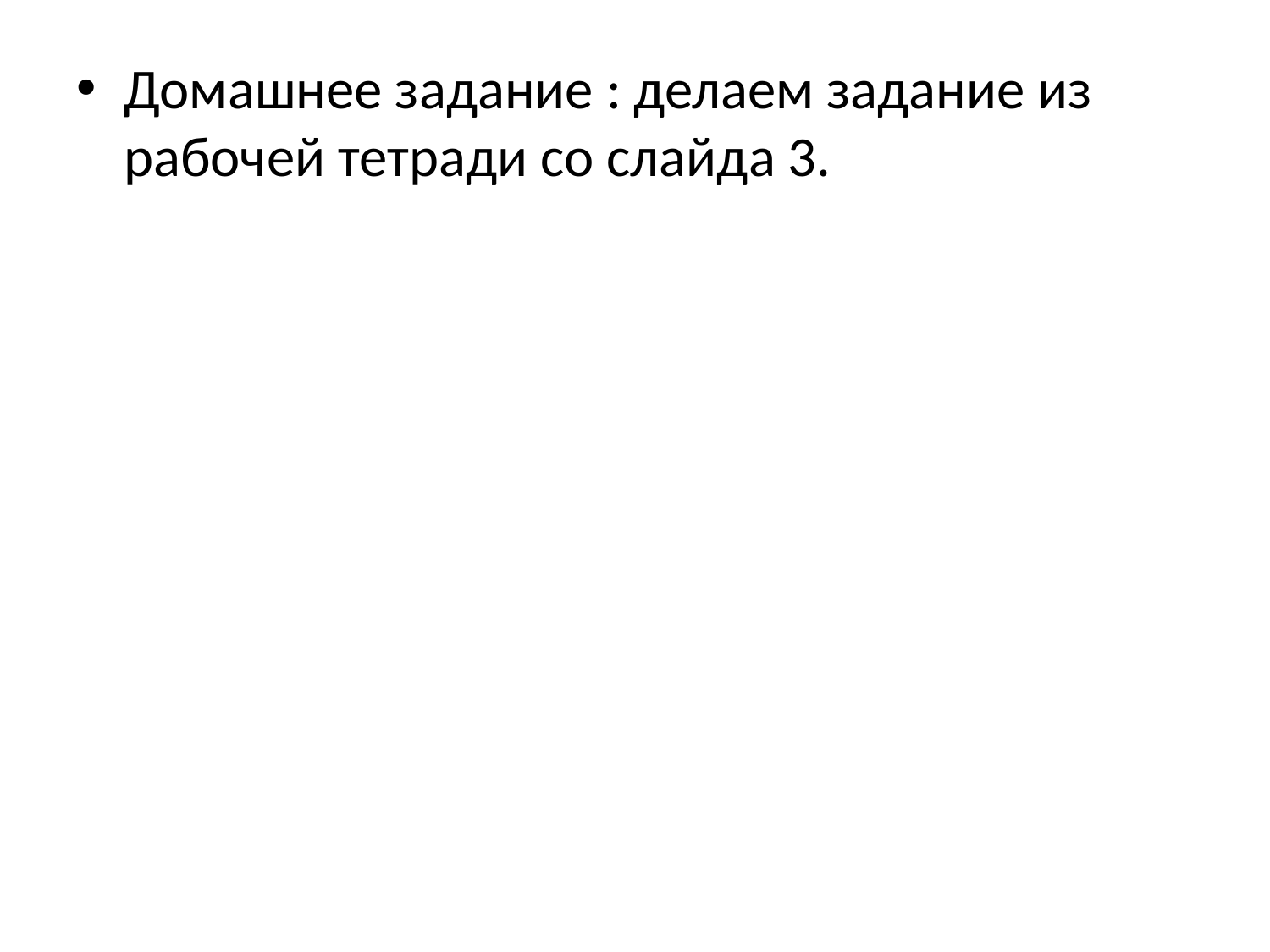

Домашнее задание : делаем задание из рабочей тетради со слайда 3.